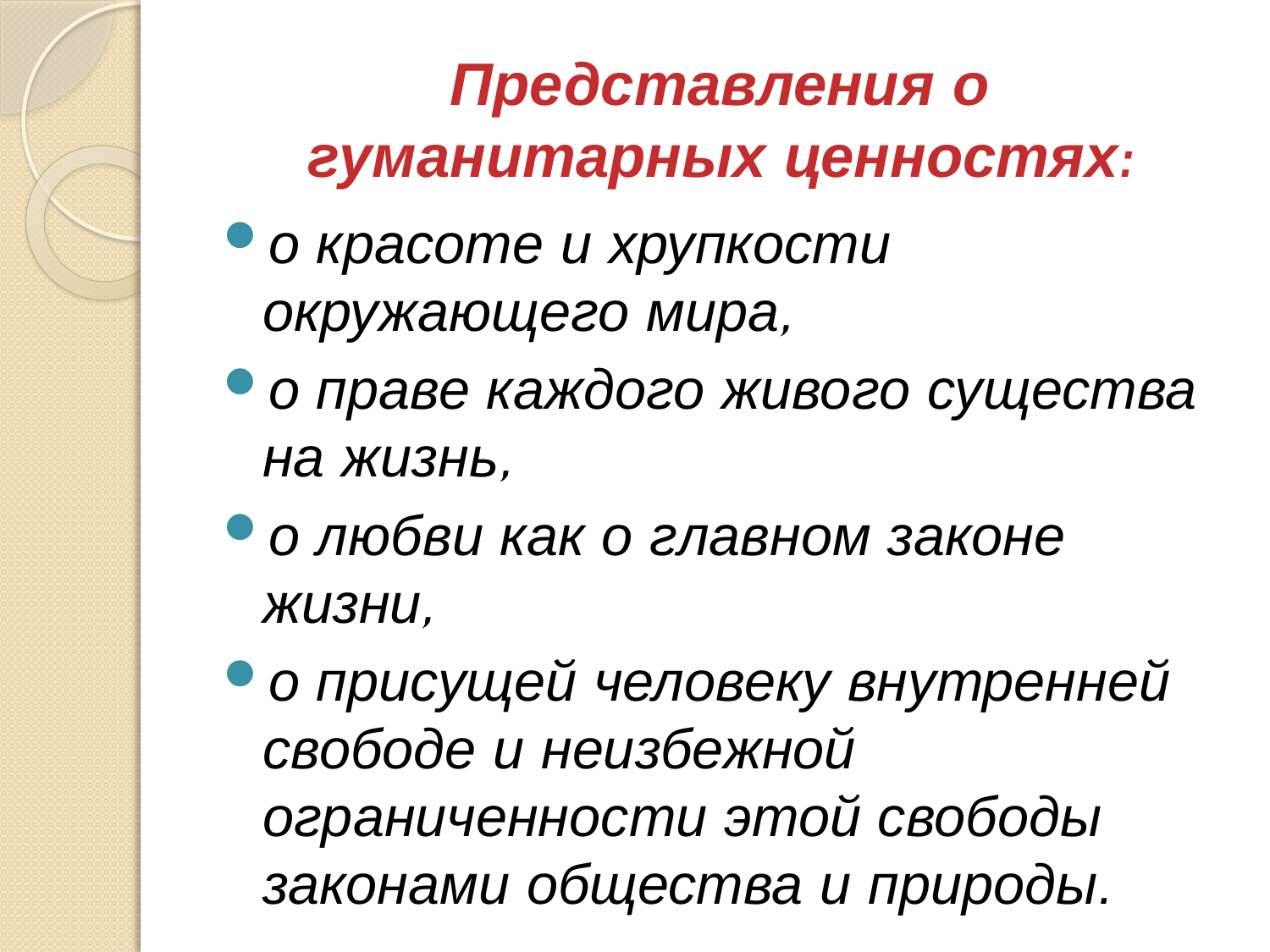

# Представления о гуманитарных ценностях:
о красоте и хрупкости окружающего мира,
о праве каждого живого существа на жизнь,
о любви как о главном законе жизни,
о присущей человеку внутренней свободе и неизбежной ограниченности этой свободы законами общества и природы.